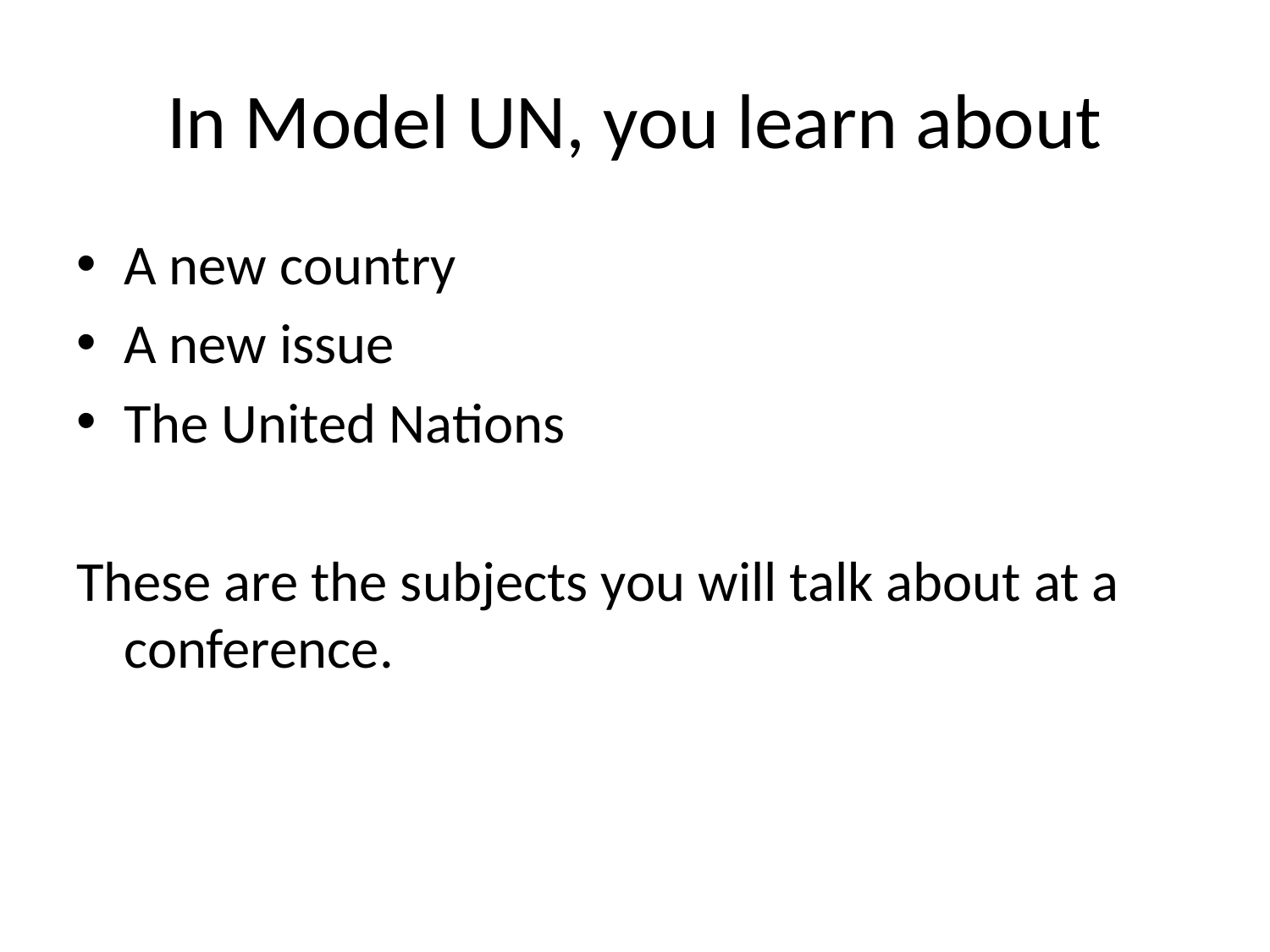

# In Model UN, you learn about
A new country
A new issue
The United Nations

These are the subjects you will talk about at a conference.